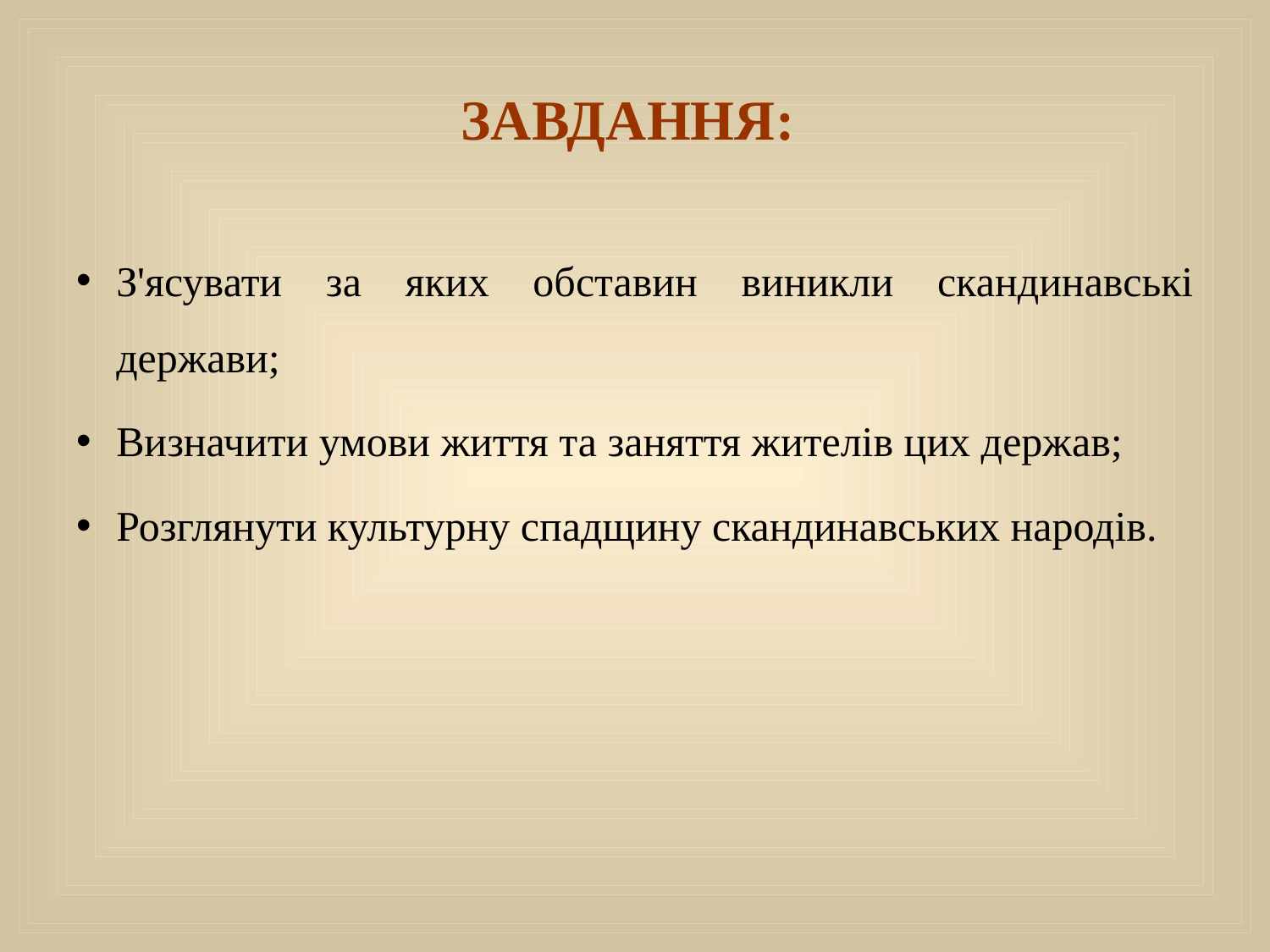

# ЗАВДАННЯ:
З'ясувати за яких обставин виникли скандинавські держави;
Визначити умови життя та заняття жителів цих держав;
Розглянути культурну спадщину скандинавських народів.